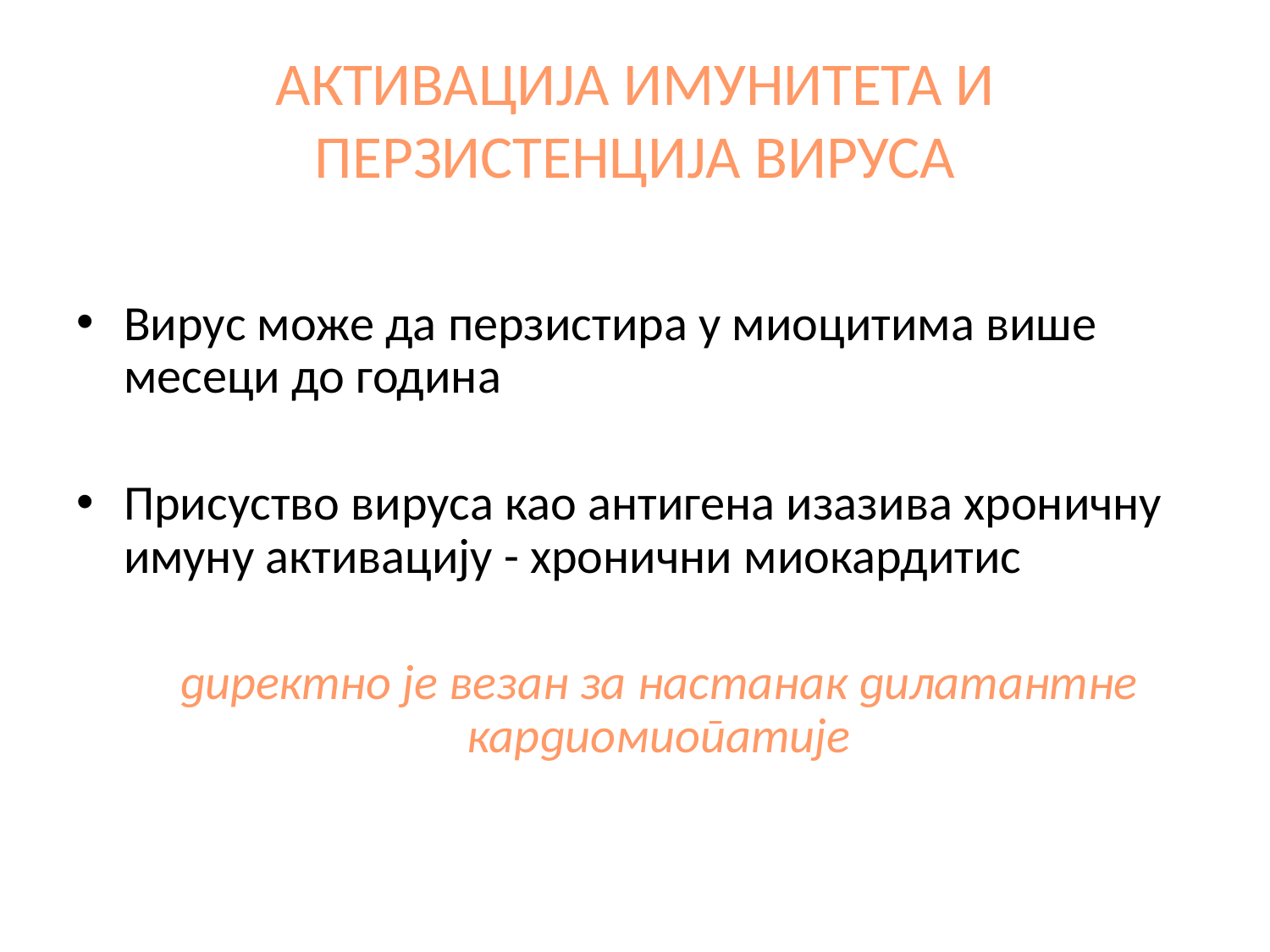

# АКТИВАЦИЈА ИМУНИТЕТА И ПЕРЗИСТЕНЦИЈА ВИРУСА

Вирус може да перзистира у миоцитима више месеци до година

Присуство вируса као антигена изазива хроничну имуну активацију - хронични миокардитис

	директно је везан за настанак дилатантне кардиомиопатије